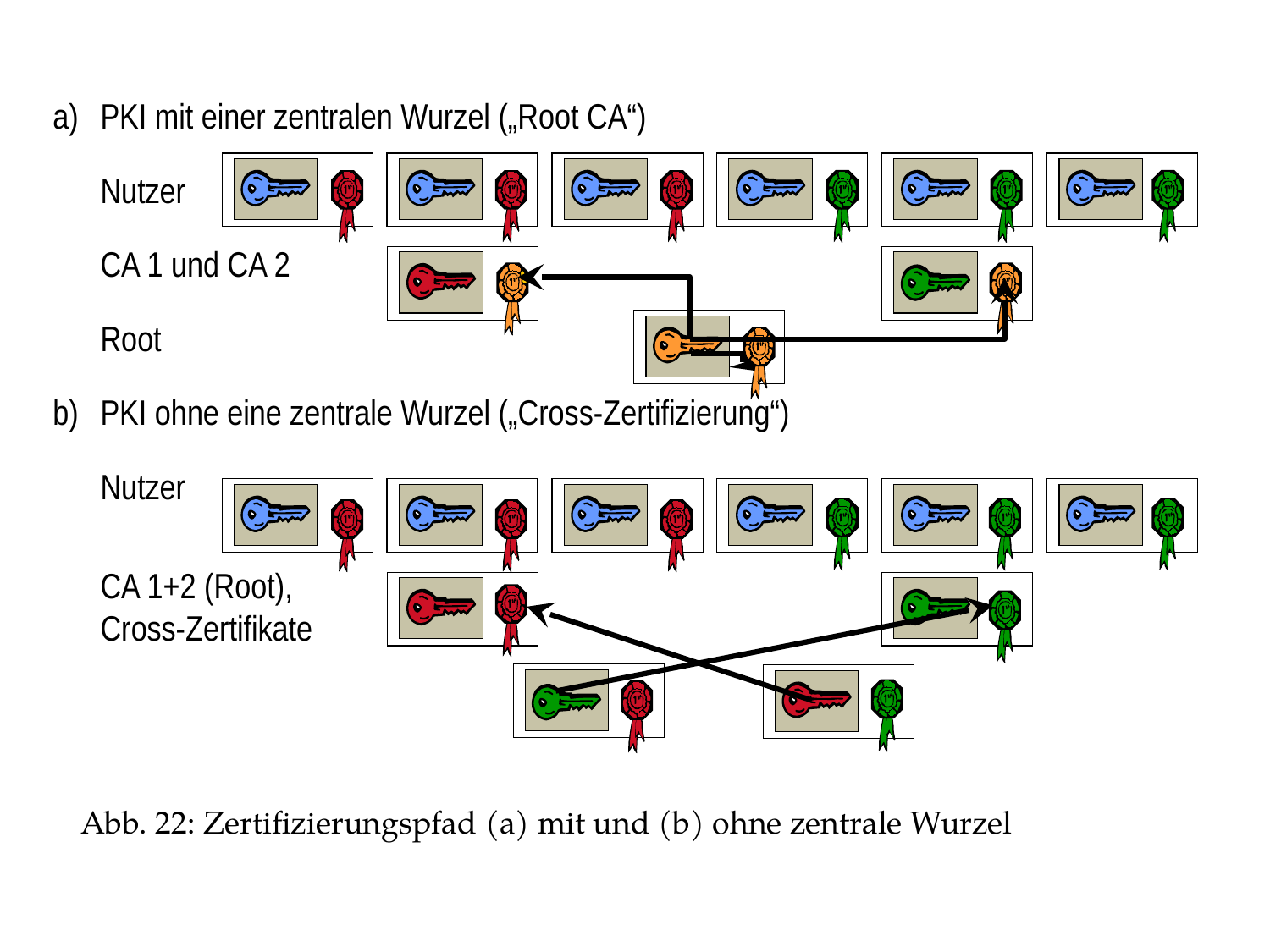

a)	PKI mit einer zentralen Wurzel („Root CA“)
	Nutzer
	CA 1 und CA 2
	Root
b)	PKI ohne eine zentrale Wurzel („Cross-Zertifizierung“)
	Nutzer
	CA 1+2 (Root),
Cross-Zertifikate

Abb. 22: Zertifizierungspfad (a) mit und (b) ohne zentrale Wurzel